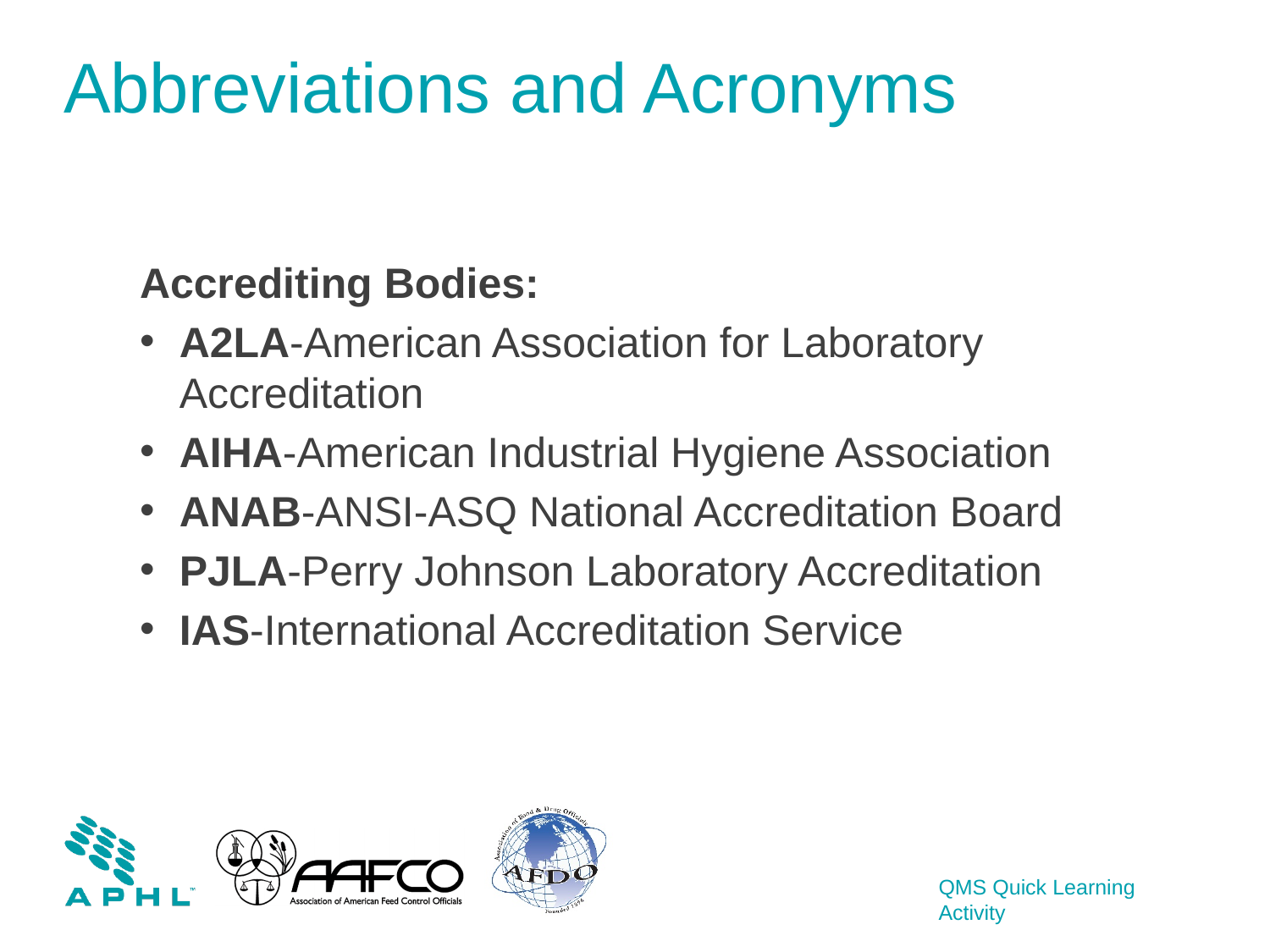

# Abbreviations and Acronyms

Accrediting Bodies:
A2LA-American Association for Laboratory Accreditation
AIHA-American Industrial Hygiene Association
ANAB-ANSI-ASQ National Accreditation Board
PJLA-Perry Johnson Laboratory Accreditation
IAS-International Accreditation Service